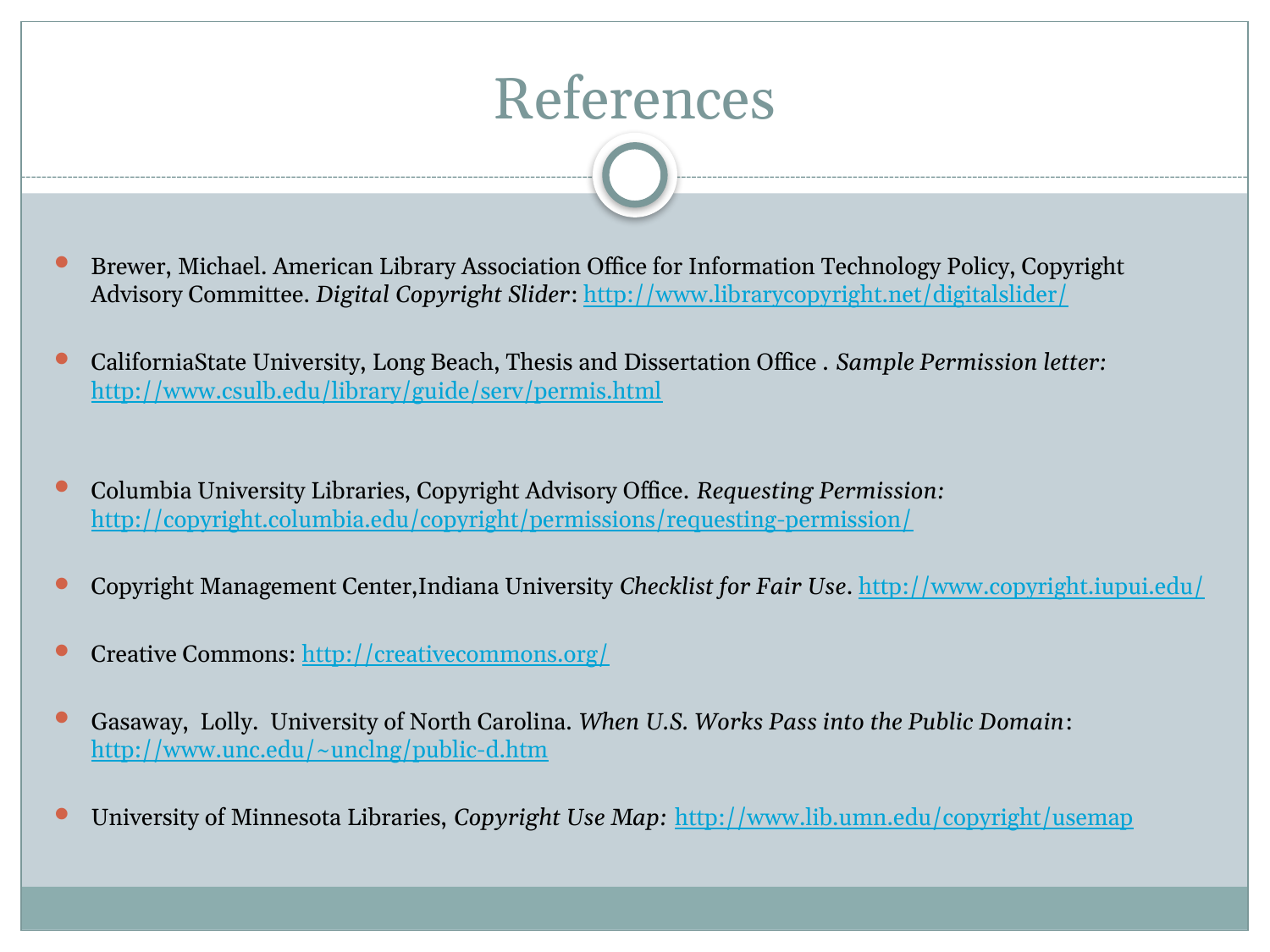

# References

Brewer, Michael. American Library Association Office for Information Technology Policy, Copyright Advisory Committee. Digital Copyright Slider: http://www.librarycopyright.net/digitalslider/

CaliforniaState University, Long Beach, Thesis and Dissertation Office . Sample Permission letter: http://www.csulb.edu/library/guide/serv/permis.html

Columbia University Libraries, Copyright Advisory Office. Requesting Permission: http://copyright.columbia.edu/copyright/permissions/requesting-permission/

Copyright Management Center,Indiana University Checklist for Fair Use. http://www.copyright.iupui.edu/

Creative Commons: http://creativecommons.org/

Gasaway,  Lolly.  University of North Carolina. When U.S. Works Pass into the Public Domain: http://www.unc.edu/~unclng/public-d.htm

University of Minnesota Libraries, Copyright Use Map: http://www.lib.umn.edu/copyright/usemap